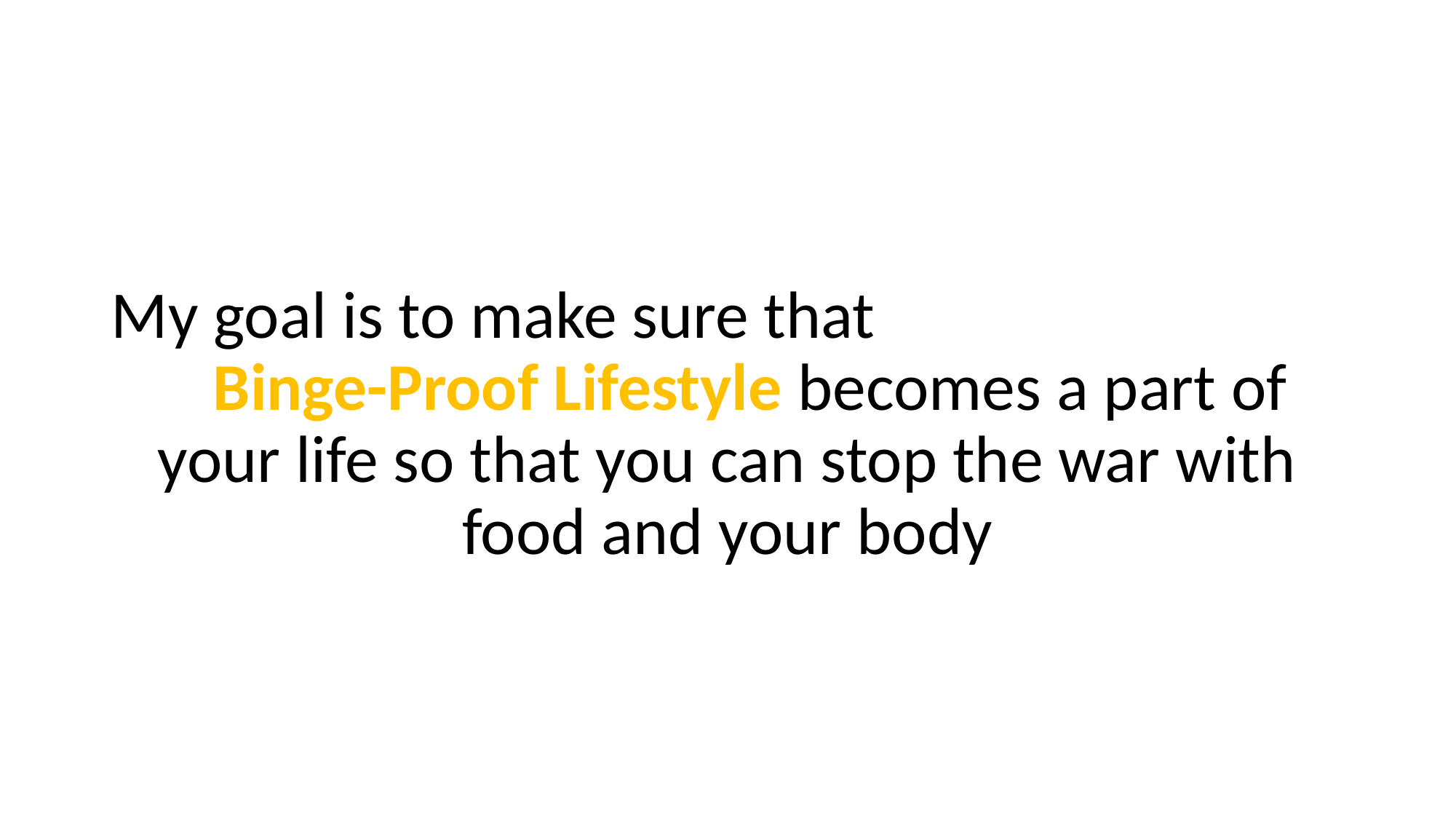

My goal is to make sure that                                   Binge-Proof Lifestyle becomes a part of your life so that you can stop the war with food and your body